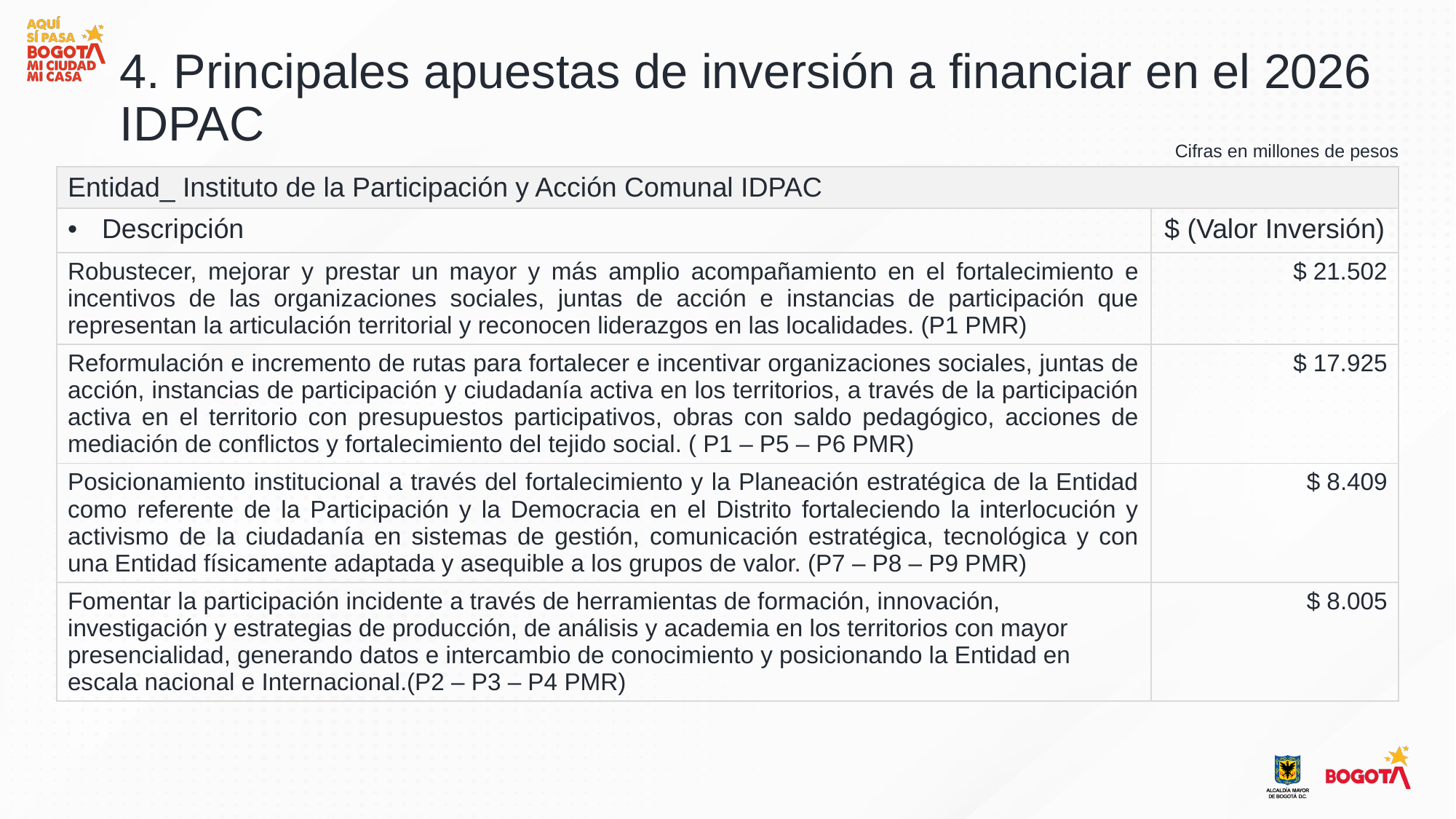

# 4. Principales apuestas de inversión a financiar en el 2026 IDPAC
Cifras en millones de pesos
| Entidad\_ Instituto de la Participación y Acción Comunal IDPAC |  |
| --- | --- |
| Descripción | $ (Valor Inversión) |
| Robustecer, mejorar y prestar un mayor y más amplio acompañamiento en el fortalecimiento e incentivos de las organizaciones sociales, juntas de acción e instancias de participación que representan la articulación territorial y reconocen liderazgos en las localidades. (P1 PMR) | $ 21.502 |
| Reformulación e incremento de rutas para fortalecer e incentivar organizaciones sociales, juntas de acción, instancias de participación y ciudadanía activa en los territorios, a través de la participación activa en el territorio con presupuestos participativos, obras con saldo pedagógico, acciones de mediación de conflictos y fortalecimiento del tejido social. ( P1 – P5 – P6 PMR) | $ 17.925 |
| Posicionamiento institucional a través del fortalecimiento y la Planeación estratégica de la Entidad como referente de la Participación y la Democracia en el Distrito fortaleciendo la interlocución y activismo de la ciudadanía en sistemas de gestión, comunicación estratégica, tecnológica y con una Entidad físicamente adaptada y asequible a los grupos de valor. (P7 – P8 – P9 PMR) | $ 8.409 |
| Fomentar la participación incidente a través de herramientas de formación, innovación, investigación y estrategias de producción, de análisis y academia en los territorios con mayor presencialidad, generando datos e intercambio de conocimiento y posicionando la Entidad en escala nacional e Internacional.(P2 – P3 – P4 PMR) | $ 8.005 |